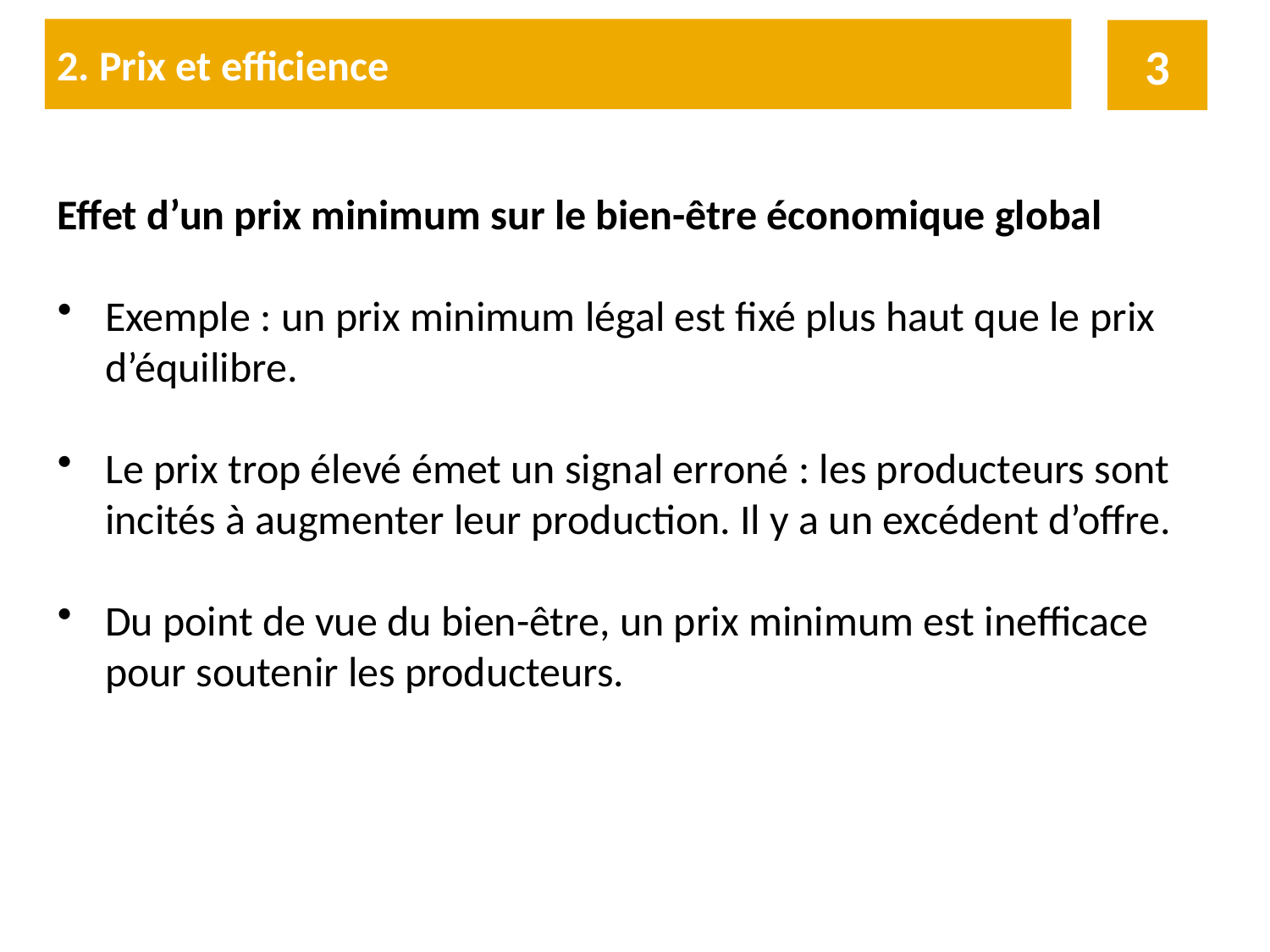

2. Prix et efficience
3

Effet d’un prix minimum sur le bien-être économique global

Exemple : un prix minimum légal est fixé plus haut que le prix d’équilibre.

Le prix trop élevé émet un signal erroné : les producteurs sont incités à augmenter leur production. Il y a un excédent d’offre.

Du point de vue du bien-être, un prix minimum est inefficace pour soutenir les producteurs.